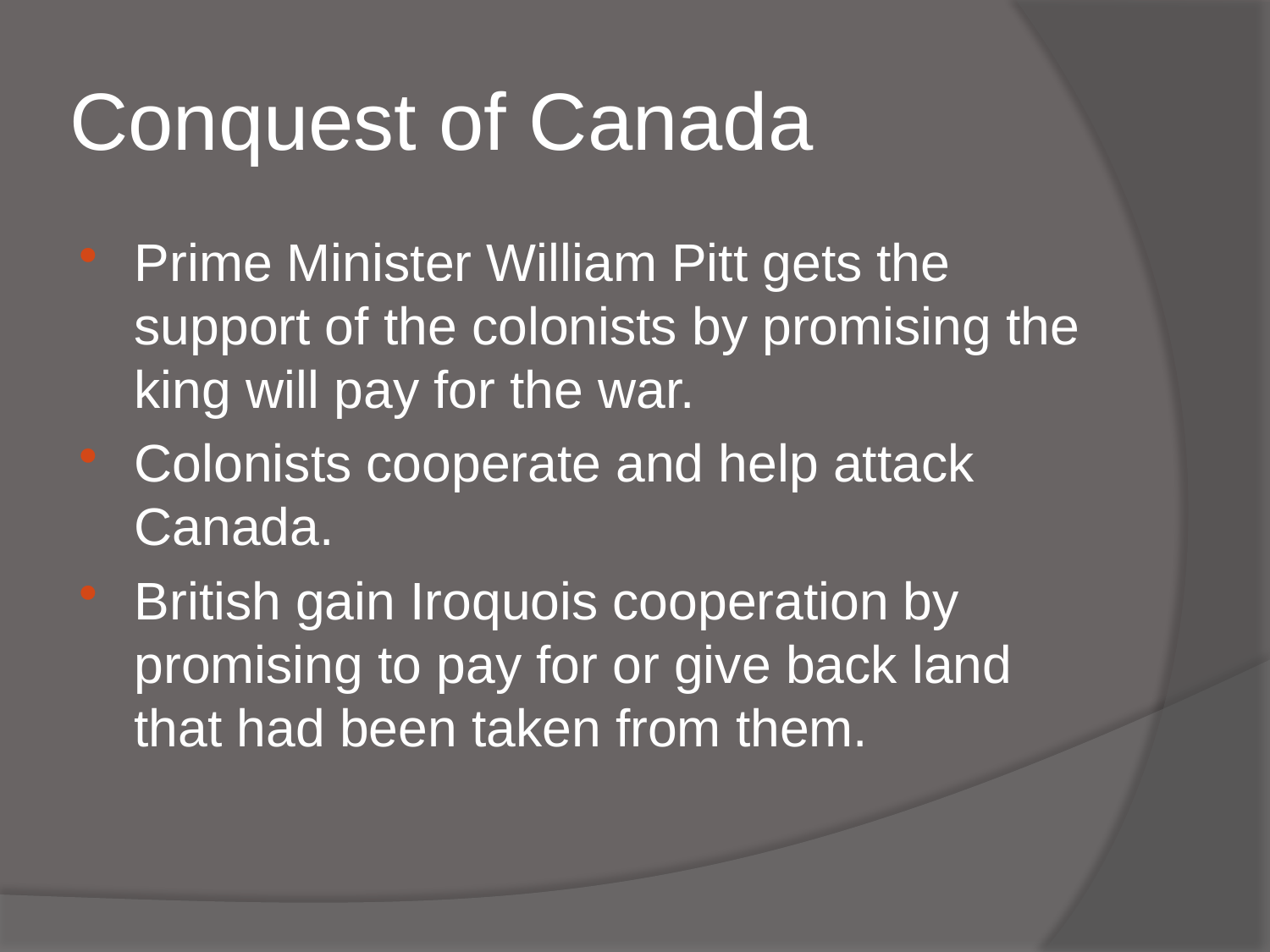

# Conquest of Canada
Prime Minister William Pitt gets the support of the colonists by promising the king will pay for the war.
Colonists cooperate and help attack Canada.
British gain Iroquois cooperation by promising to pay for or give back land that had been taken from them.